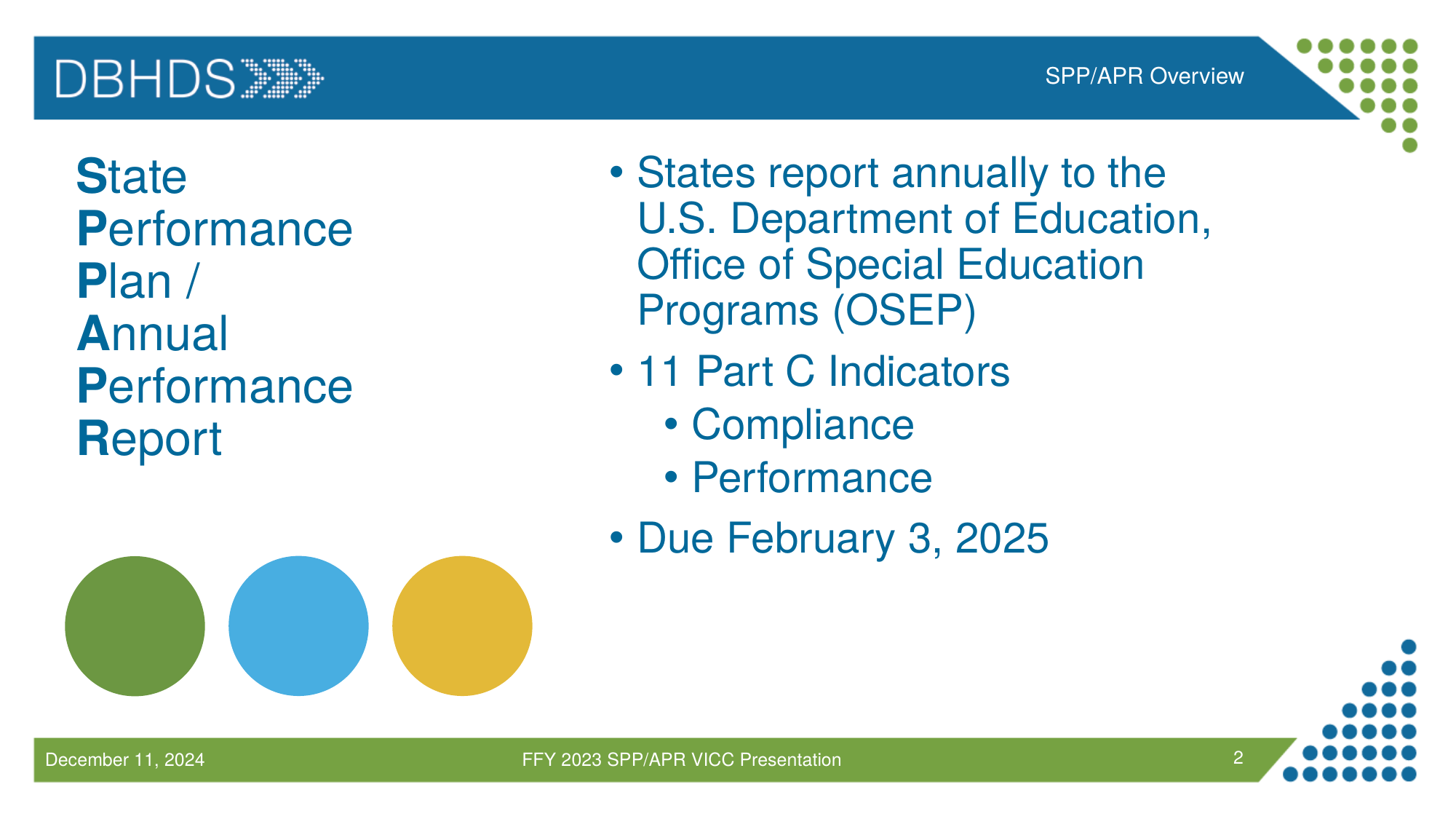

SPP/APR Overview
State
Performance
Plan /
Annual
Performance
Report
States report annually to the U.S. Department of Education, Office of Special Education Programs (OSEP)
11 Part C Indicators
Compliance
Performance
Due February 3, 2025

FFY 2023 SPP/APR VICC Presentation
2
December 11, 2024